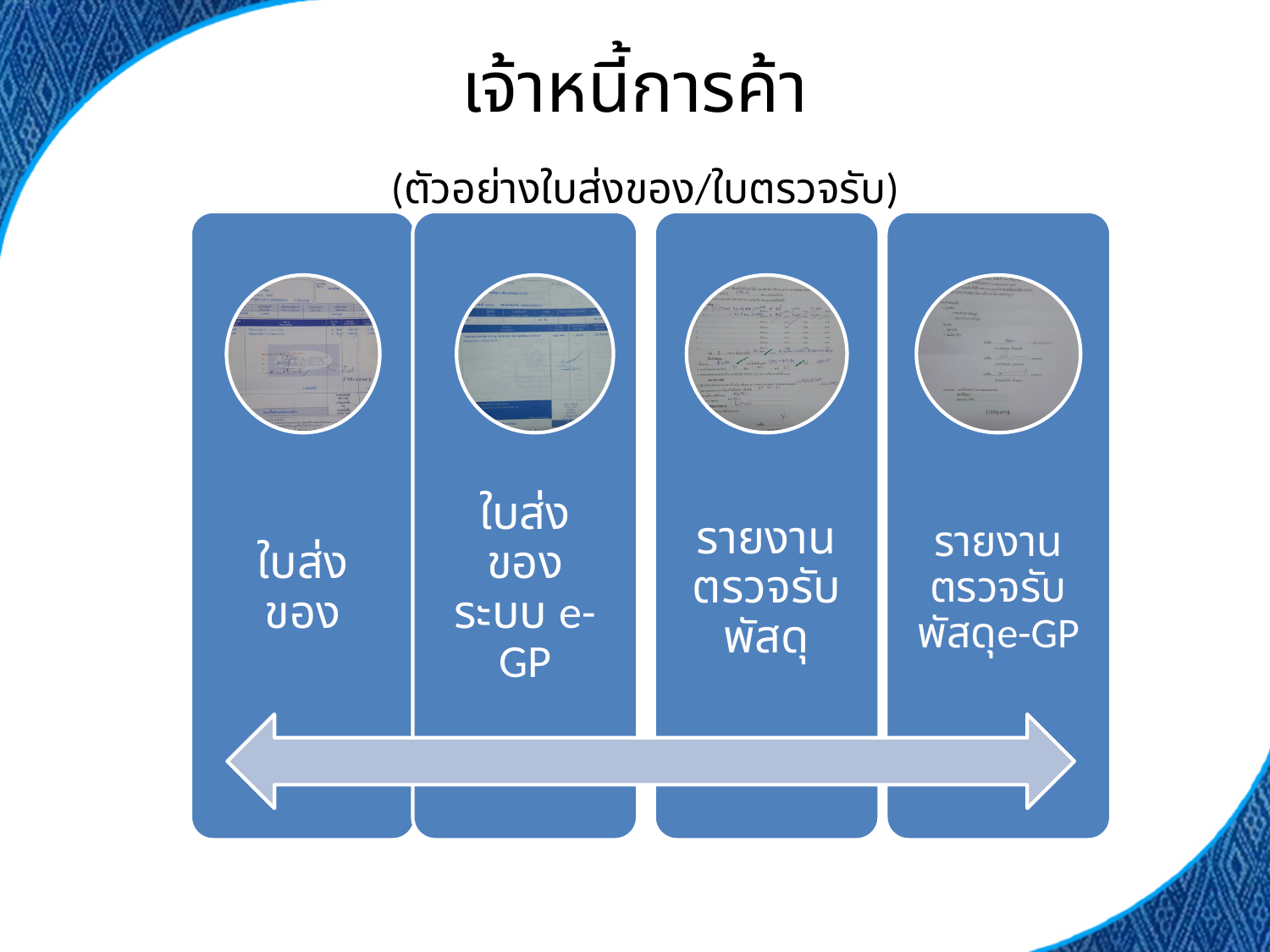

# เจ้าหนี้การค้า (ตัวอย่างใบส่งของ/ใบตรวจรับ)
ใบส่งของ
ใบส่งของ ระบบ e-GP
รายงานตรวจรับพัสดุ
รายงานตรวจรับพัสดุe-GP